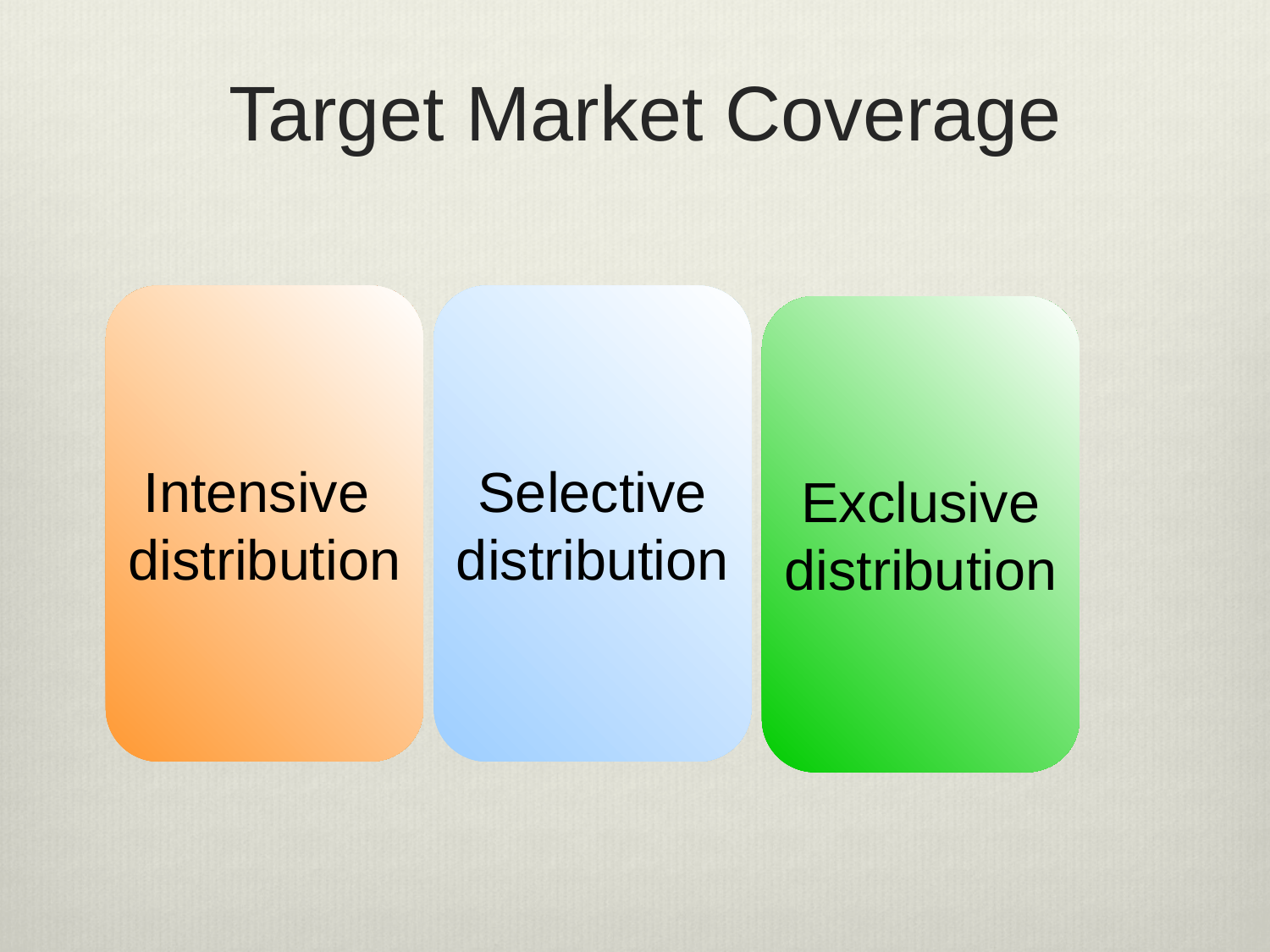

Target Market Coverage
Intensive
distribution
Selective
distribution
Exclusive
distribution